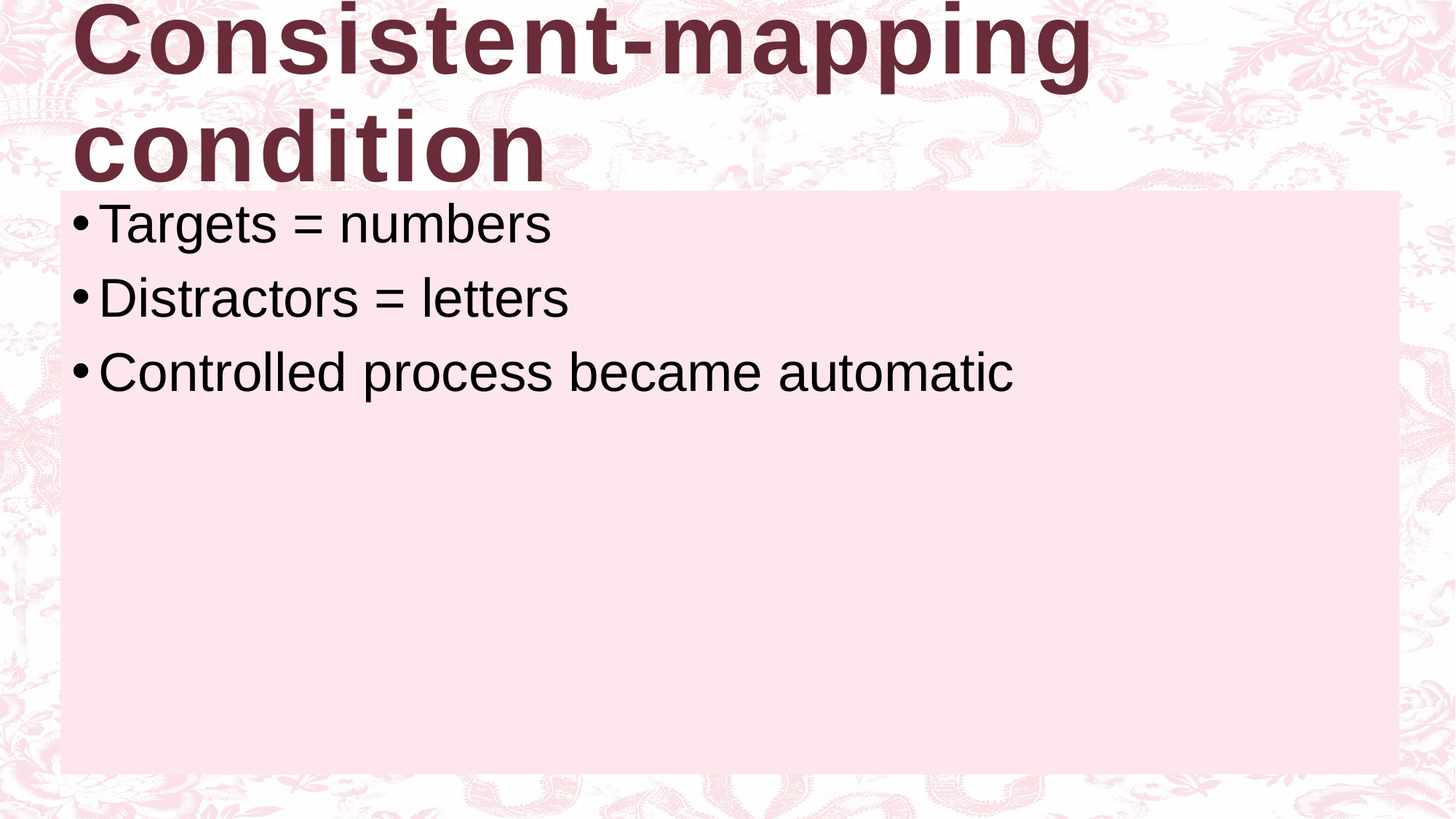

# Consistent-mapping condition
Targets = numbers
Distractors = letters
Controlled process became automatic